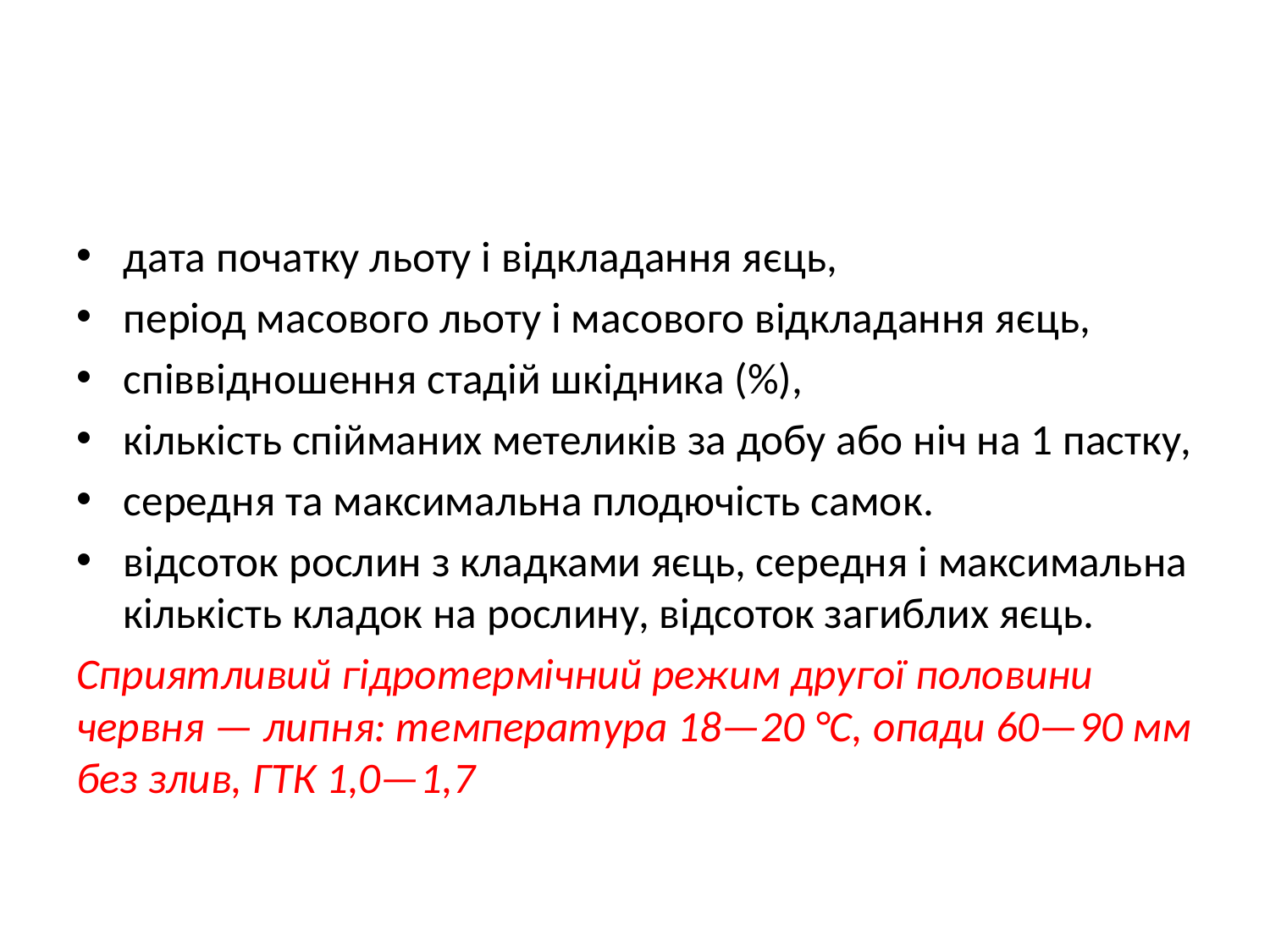

#
дата початку льоту і відкладання яєць,
період масового льоту і масового відкладання яєць,
співвідношення стадій шкідника (%),
кількість спійманих метеликів за добу або ніч на 1 пастку,
середня та максимальна плодючість самок.
відсоток рослин з кладками яєць, середня і максимальна кількість кладок на рослину, відсоток загиблих яєць.
Сприятливий гідротермічний режим другої половини червня — липня: температура 18—20 °С, опади 60—90 мм без злив, ГТК 1,0—1,7